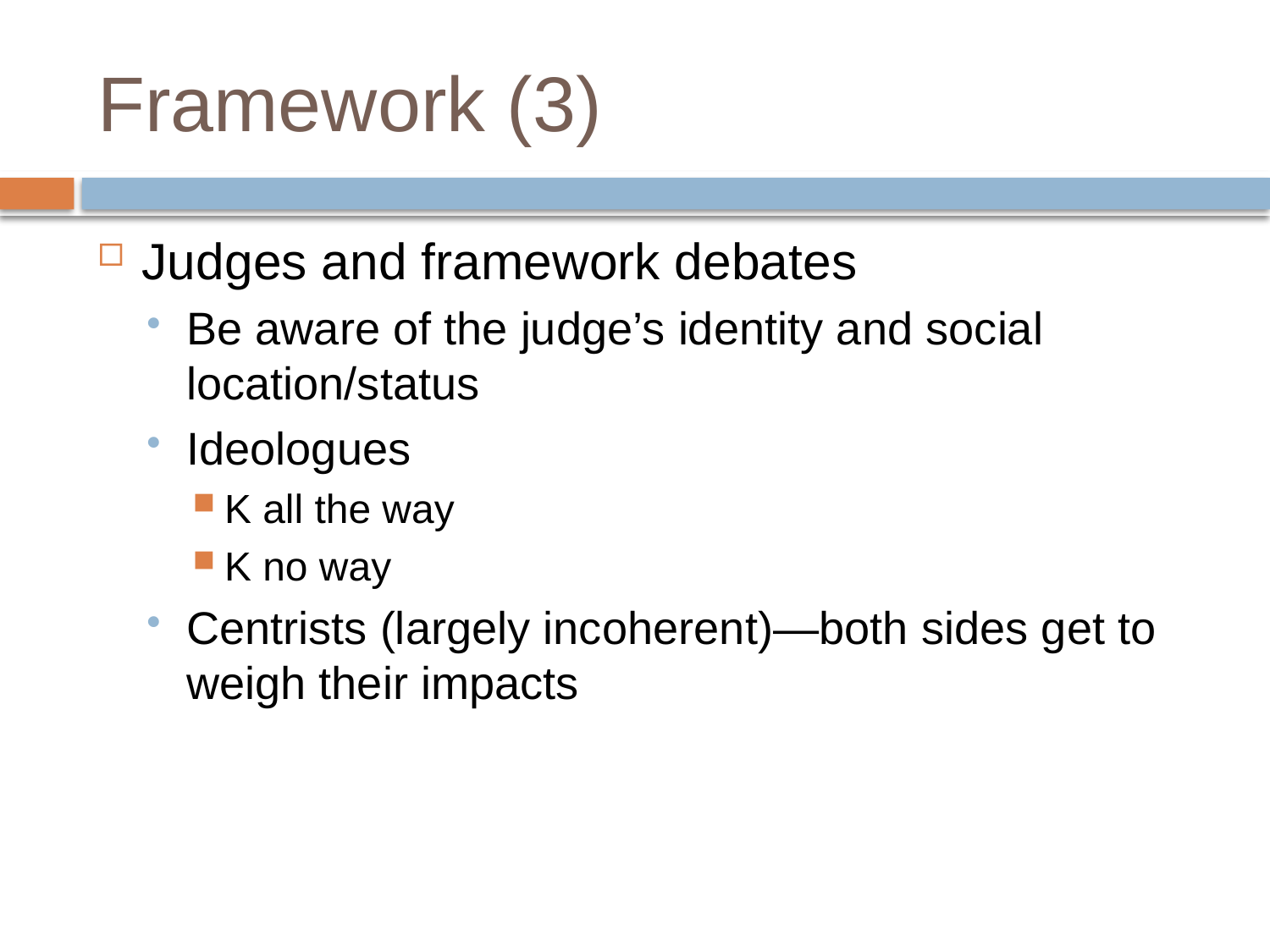

# Framework (3)
Judges and framework debates
Be aware of the judge’s identity and social location/status
Ideologues
K all the way
K no way
Centrists (largely incoherent)—both sides get to weigh their impacts